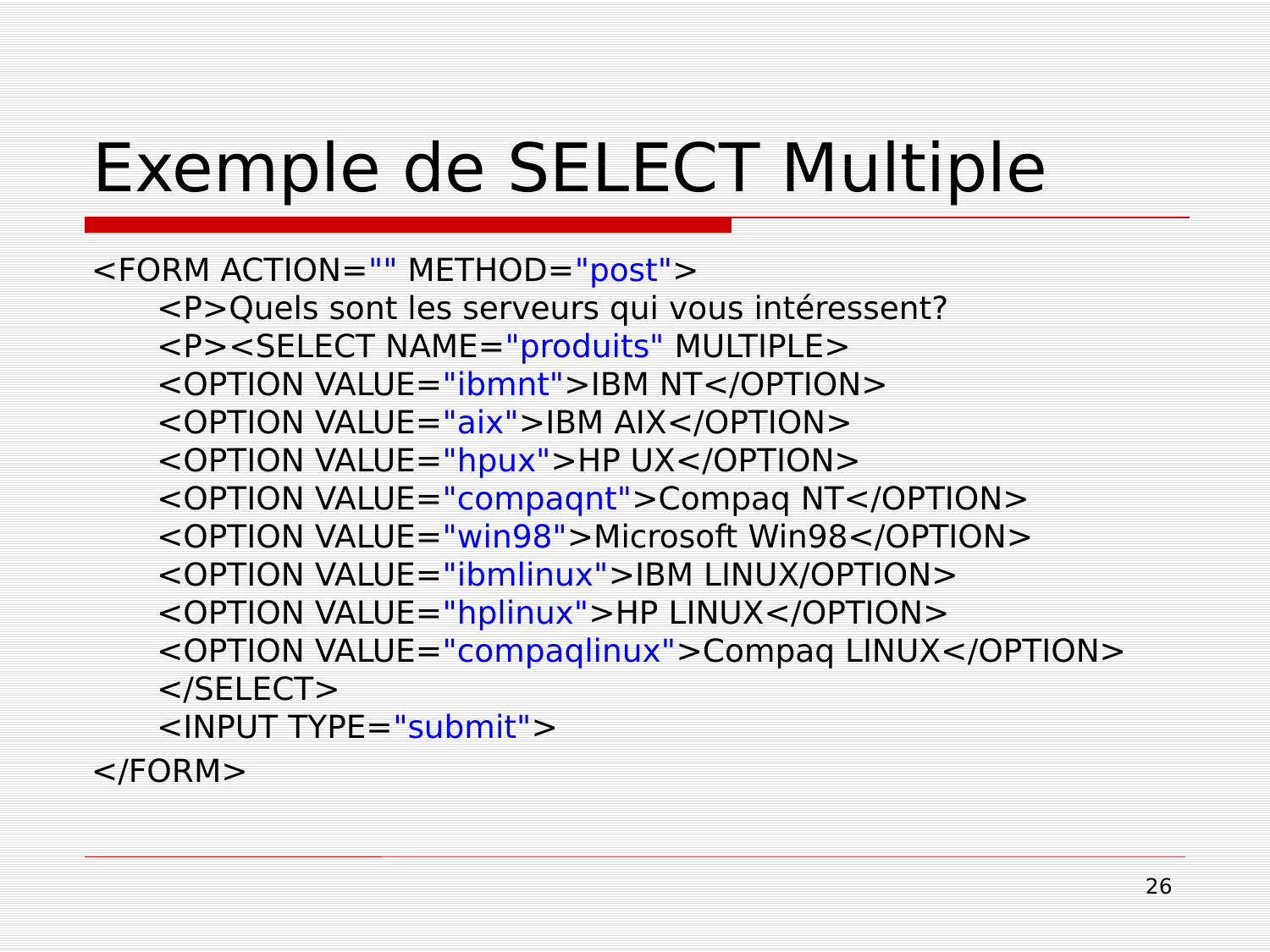

# Exemple de SELECT Multiple
<FORM ACTION="" METHOD="post">
<P>Quels sont les serveurs qui vous intéressent?
<P><SELECT NAME="produits" MULTIPLE>
<OPTION VALUE="ibmnt">IBM NT</OPTION>
<OPTION VALUE="aix">IBM AIX</OPTION>
<OPTION VALUE="hpux">HP UX</OPTION>
<OPTION VALUE="compaqnt">Compaq NT</OPTION>
<OPTION VALUE="win98">Microsoft Win98</OPTION>
<OPTION VALUE="ibmlinux">IBM LINUX/OPTION>
<OPTION VALUE="hplinux">HP LINUX</OPTION>
<OPTION VALUE="compaqlinux">Compaq LINUX</OPTION>
</SELECT>
<INPUT TYPE="submit">
</FORM>
26